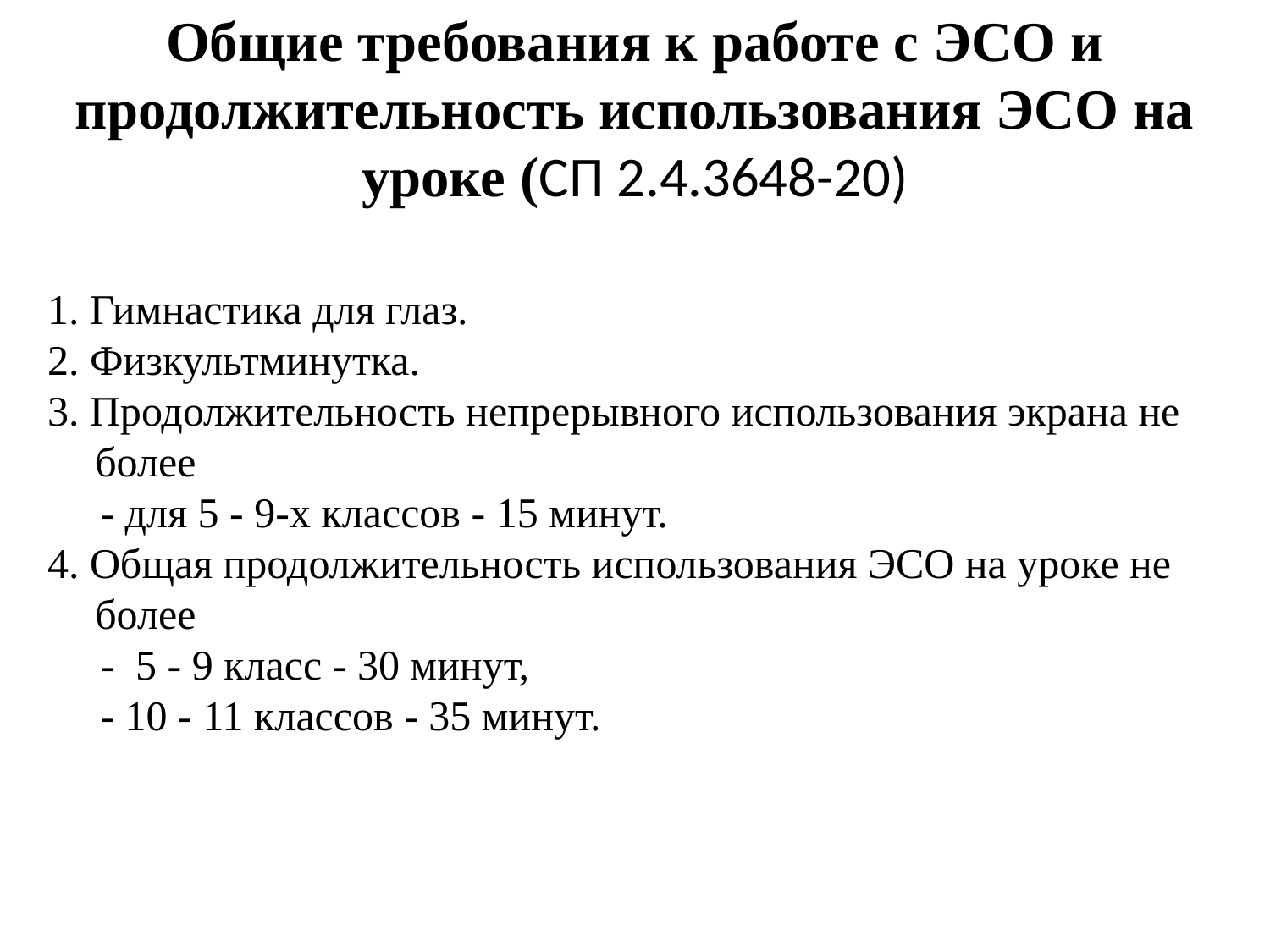

# Общие требования к работе с ЭСО и продолжительность использования ЭСО на уроке (СП 2.4.3648-20)
1. Гимнастика для глаз.
2. Физкультминутка.
3. Продолжительность непрерывного использования экрана не более
     - для 5 - 9-х классов - 15 минут.
4. Общая продолжительность использования ЭСО на уроке не более
     -  5 - 9 класс - 30 минут,
     - 10 - 11 классов - 35 минут.